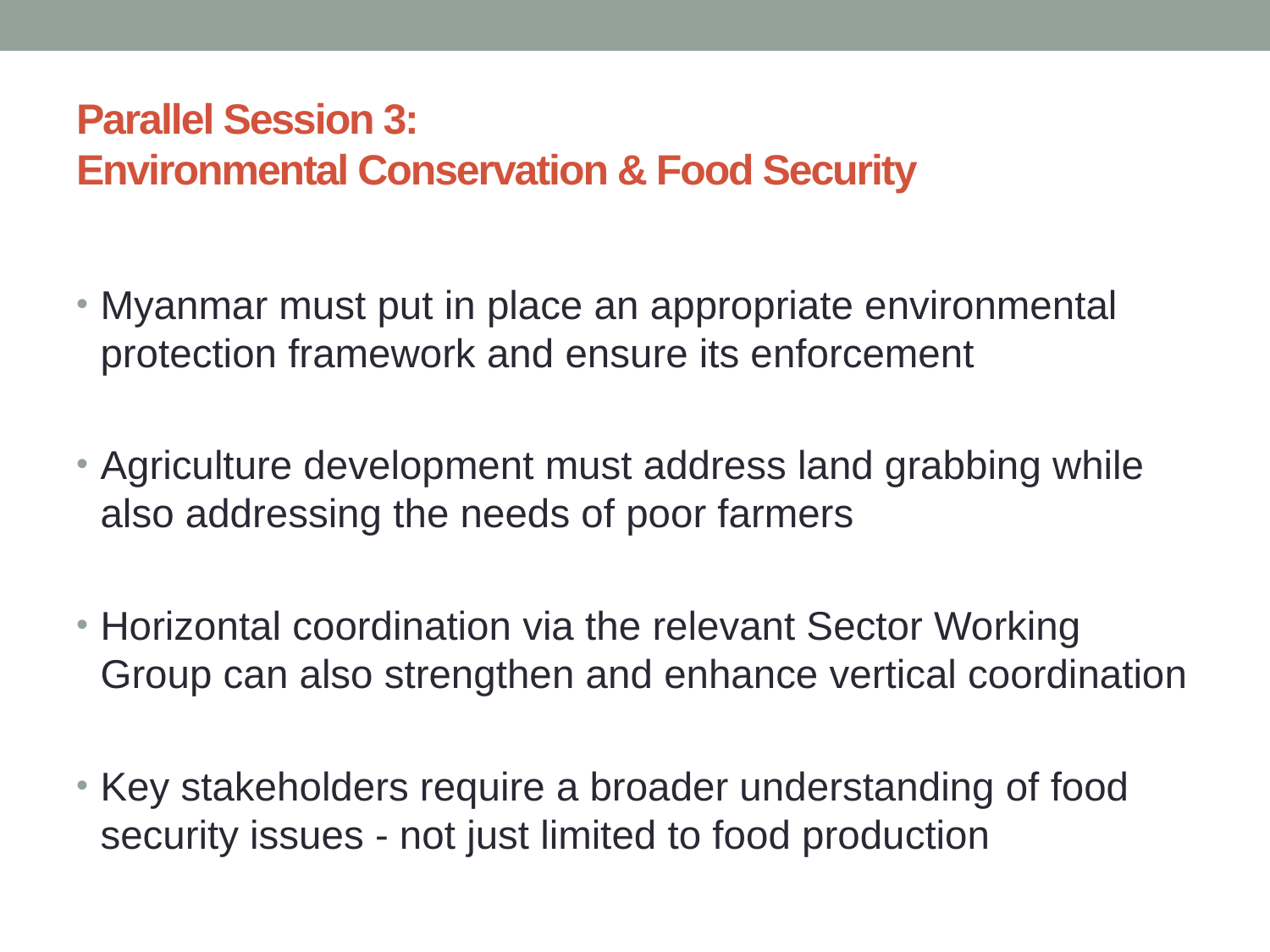

# Parallel Session 3: Environmental Conservation & Food Security
Myanmar must put in place an appropriate environmental protection framework and ensure its enforcement

Agriculture development must address land grabbing while also addressing the needs of poor farmers

Horizontal coordination via the relevant Sector Working Group can also strengthen and enhance vertical coordination

Key stakeholders require a broader understanding of food security issues - not just limited to food production